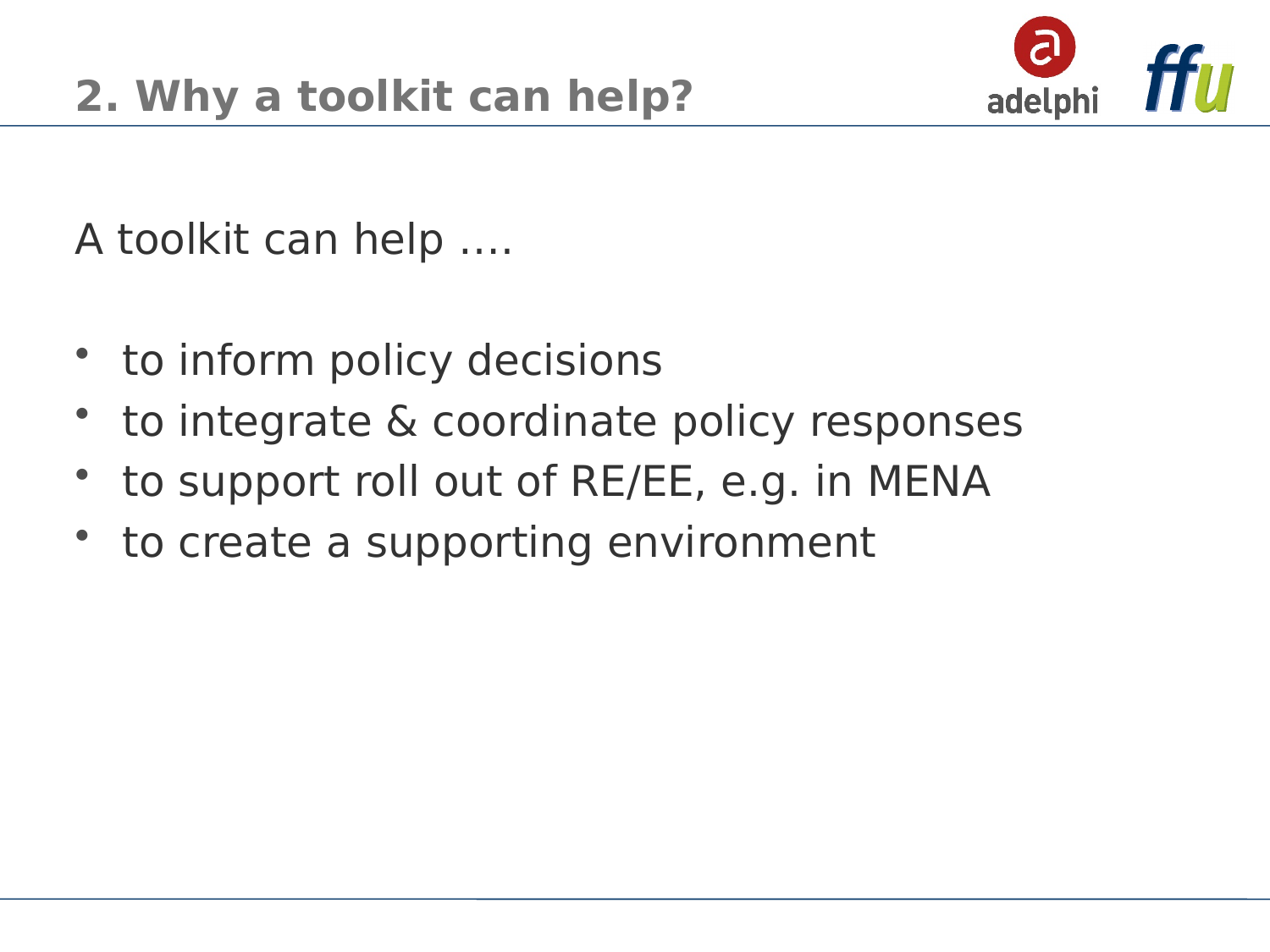

# 2. Why a toolkit can help?

A toolkit can help ….

to inform policy decisions
to integrate & coordinate policy responses
to support roll out of RE/EE, e.g. in MENA
to create a supporting environment